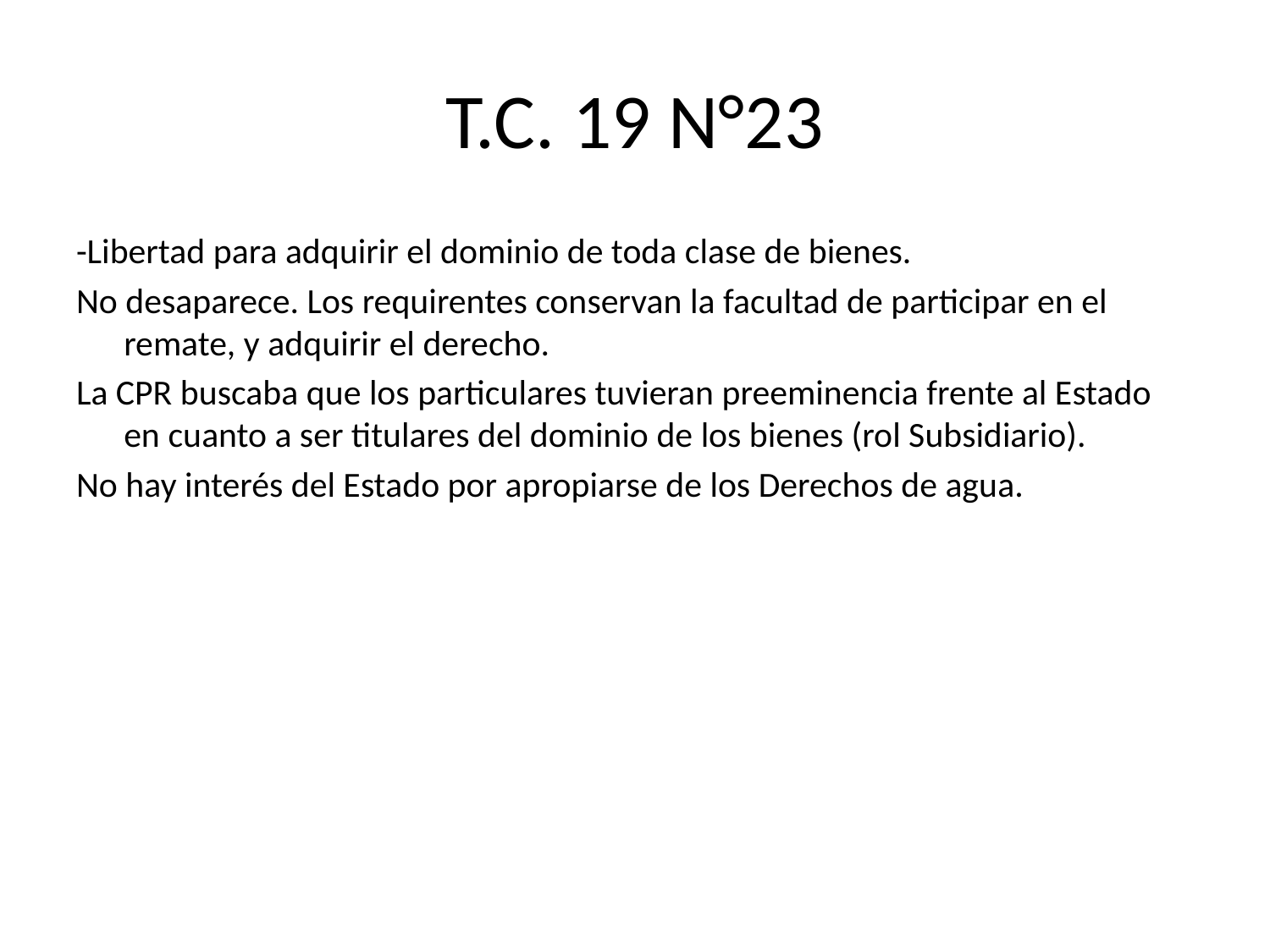

# T.C. 19 N°23
-Libertad para adquirir el dominio de toda clase de bienes.
No desaparece. Los requirentes conservan la facultad de participar en el remate, y adquirir el derecho.
La CPR buscaba que los particulares tuvieran preeminencia frente al Estado en cuanto a ser titulares del dominio de los bienes (rol Subsidiario).
No hay interés del Estado por apropiarse de los Derechos de agua.